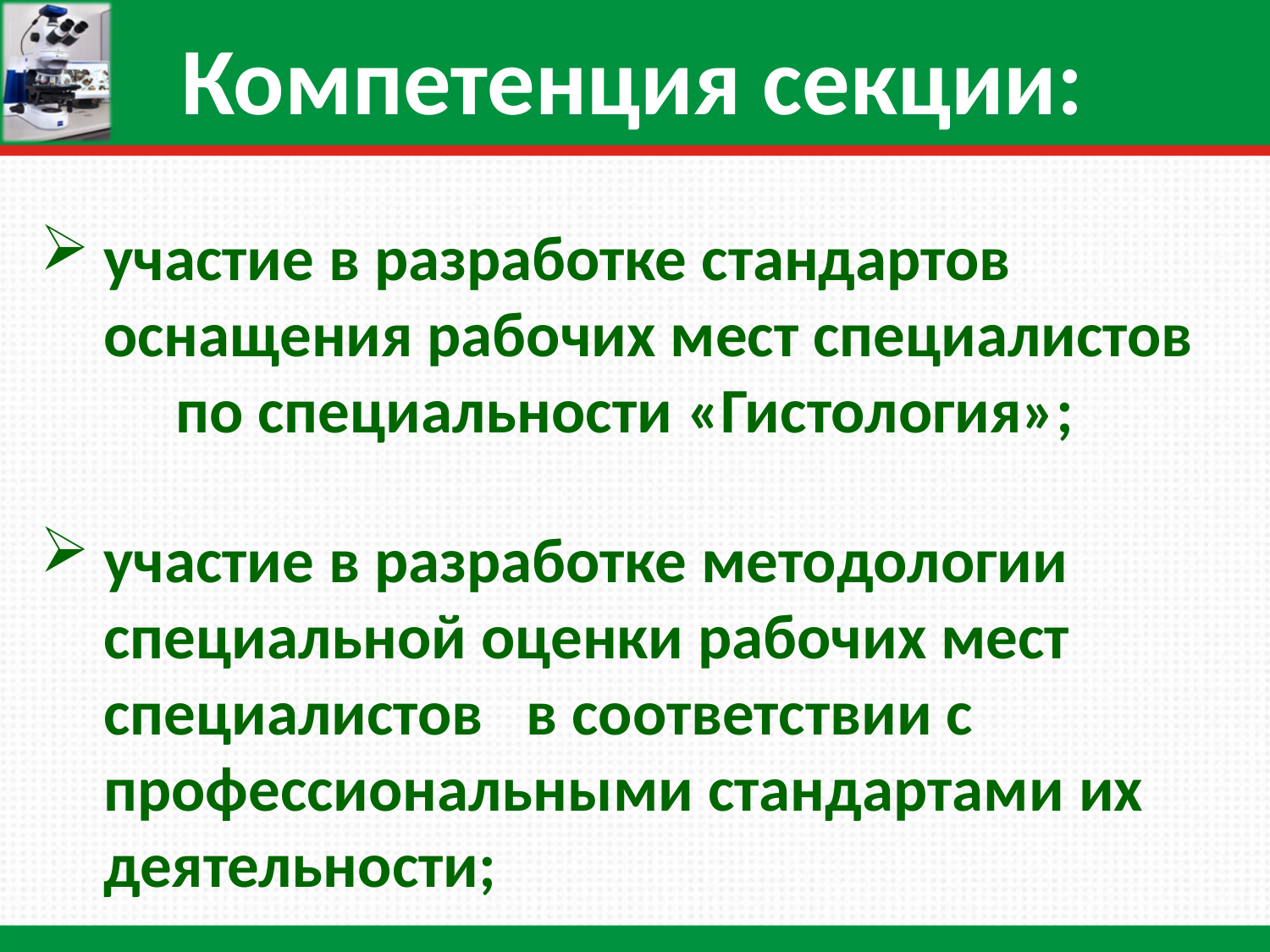

Компетенция секции:

участие в разработке стандартов оснащения рабочих мест специалистов        по специальности «Гистология»;
участие в разработке методологии специальной оценки рабочих мест специалистов   в соответствии с профессиональными стандартами их деятельности;